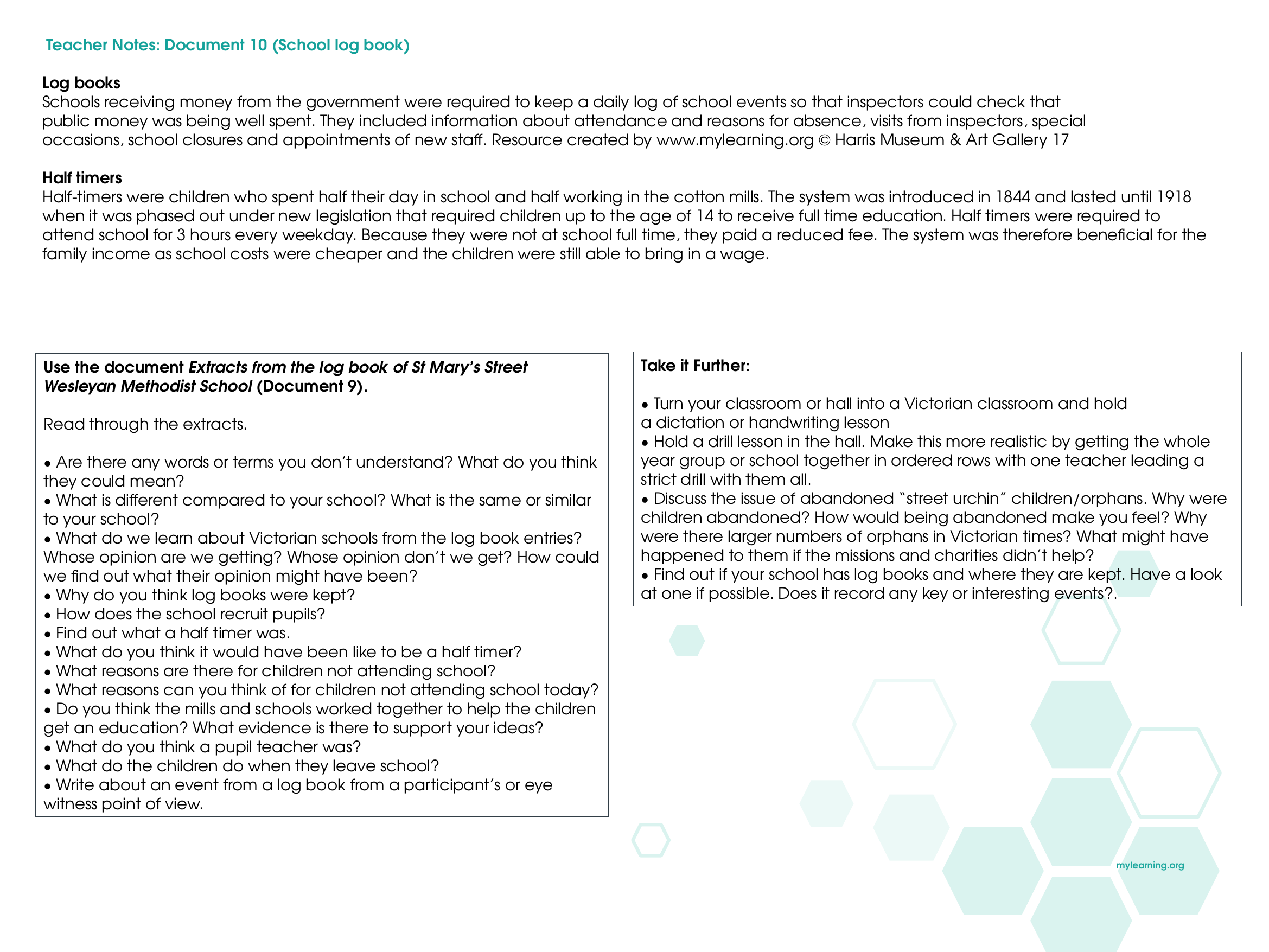

Teacher Notes: Document 10 (School log book)
Log books
Schools receiving money from the government were required to keep a daily log of school events so that inspectors could check that
public money was being well spent. They included information about attendance and reasons for absence, visits from inspectors, special
occasions, school closures and appointments of new staff. Resource created by www.mylearning.org © Harris Museum & Art Gallery 17

Half timers
Half-timers were children who spent half their day in school and half working in the cotton mills. The system was introduced in 1844 and lasted until 1918 when it was phased out under new legislation that required children up to the age of 14 to receive full time education. Half timers were required to attend school for 3 hours every weekday. Because they were not at school full time, they paid a reduced fee. The system was therefore beneficial for the family income as school costs were cheaper and the children were still able to bring in a wage.
Take it Further:

• Turn your classroom or hall into a Victorian classroom and hold
a dictation or handwriting lesson
• Hold a drill lesson in the hall. Make this more realistic by getting the whole year group or school together in ordered rows with one teacher leading a strict drill with them all.
• Discuss the issue of abandoned “street urchin” children/orphans. Why were children abandoned? How would being abandoned make you feel? Why were there larger numbers of orphans in Victorian times? What might have happened to them if the missions and charities didn’t help?
• Find out if your school has log books and where they are kept. Have a look at one if possible. Does it record any key or interesting events?.
Use the document Extracts from the log book of St Mary’s Street
Wesleyan Methodist School (Document 9).

Read through the extracts.

• Are there any words or terms you don’t understand? What do you think they could mean?
• What is different compared to your school? What is the same or similar to your school?
• What do we learn about Victorian schools from the log book entries? Whose opinion are we getting? Whose opinion don’t we get? How could we find out what their opinion might have been?
• Why do you think log books were kept?
• How does the school recruit pupils?
• Find out what a half timer was.
• What do you think it would have been like to be a half timer?
• What reasons are there for children not attending school?
• What reasons can you think of for children not attending school today?
• Do you think the mills and schools worked together to help the children get an education? What evidence is there to support your ideas?
• What do you think a pupil teacher was?
• What do the children do when they leave school?
• Write about an event from a log book from a participant’s or eye witness point of view.

mylearning.org